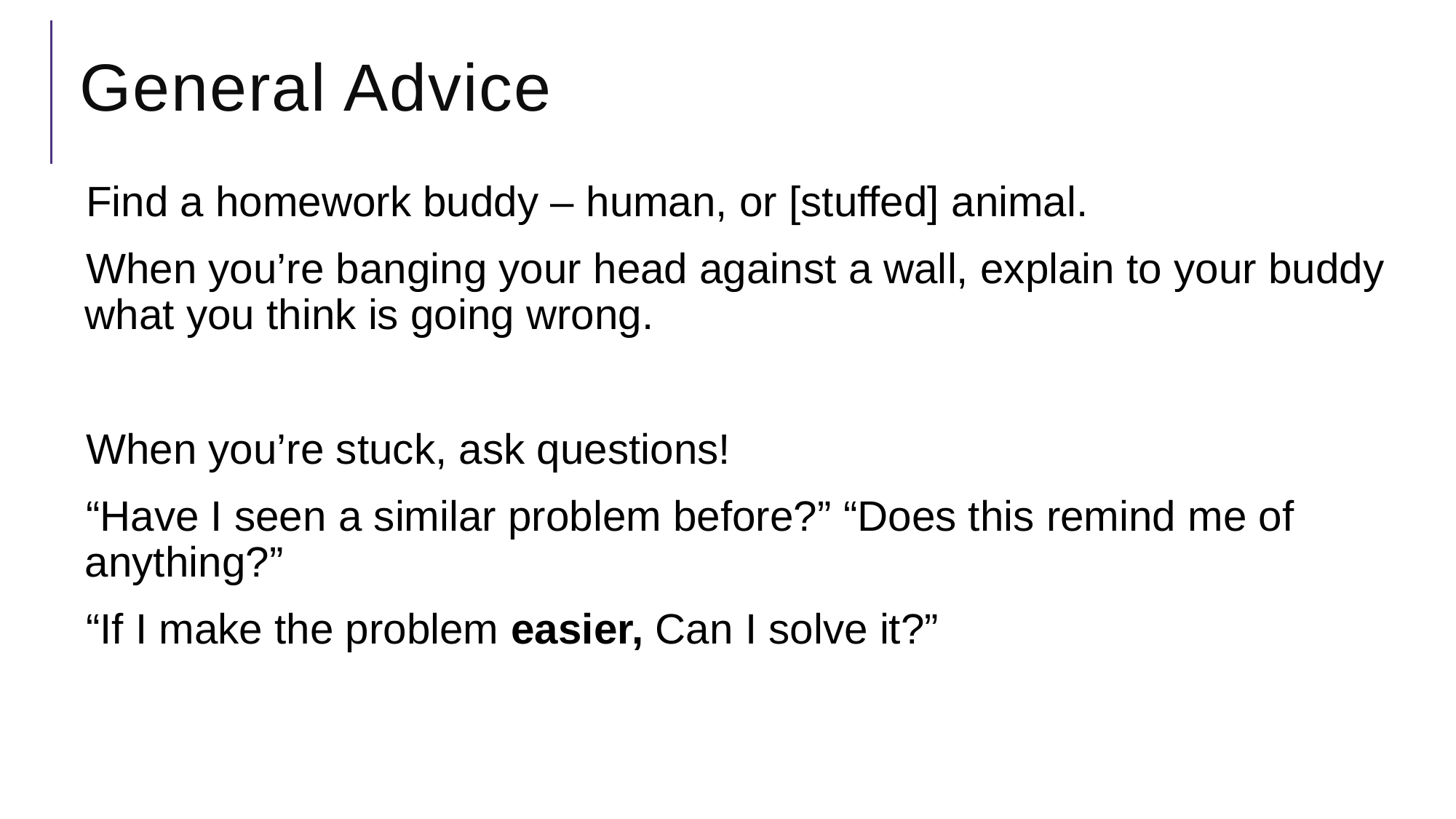

# General Advice
Find a homework buddy – human, or [stuffed] animal.
When you’re banging your head against a wall, explain to your buddy what you think is going wrong.

When you’re stuck, ask questions!
“Have I seen a similar problem before?” “Does this remind me of anything?”
“If I make the problem easier, Can I solve it?”